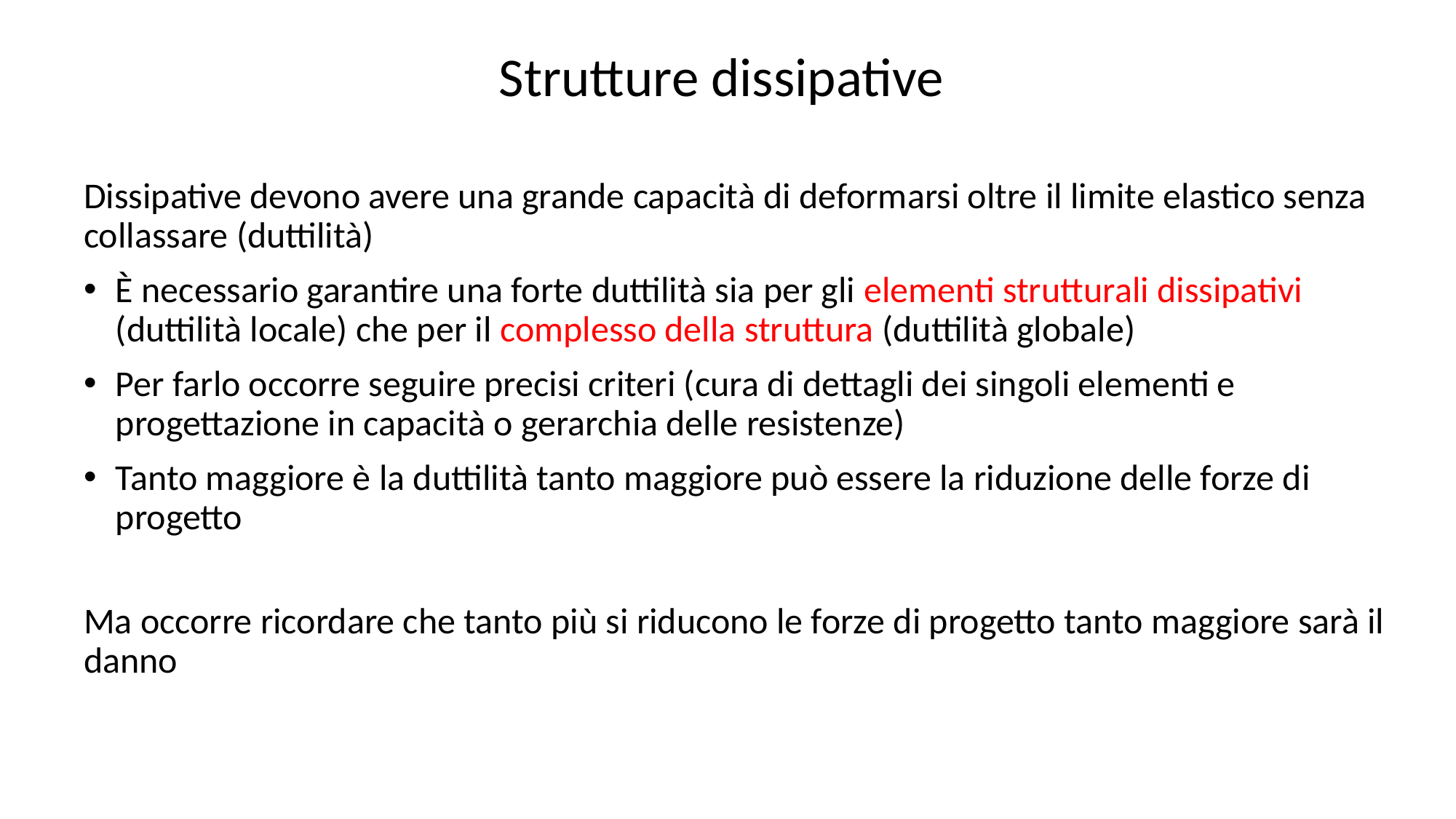

# Strutture dissipative
Dissipative devono avere una grande capacità di deformarsi oltre il limite elastico senza collassare (duttilità)
È necessario garantire una forte duttilità sia per gli elementi strutturali dissipativi (duttilità locale) che per il complesso della struttura (duttilità globale)
Per farlo occorre seguire precisi criteri (cura di dettagli dei singoli elementi e progettazione in capacità o gerarchia delle resistenze)
Tanto maggiore è la duttilità tanto maggiore può essere la riduzione delle forze di progetto
Ma occorre ricordare che tanto più si riducono le forze di progetto tanto maggiore sarà il danno